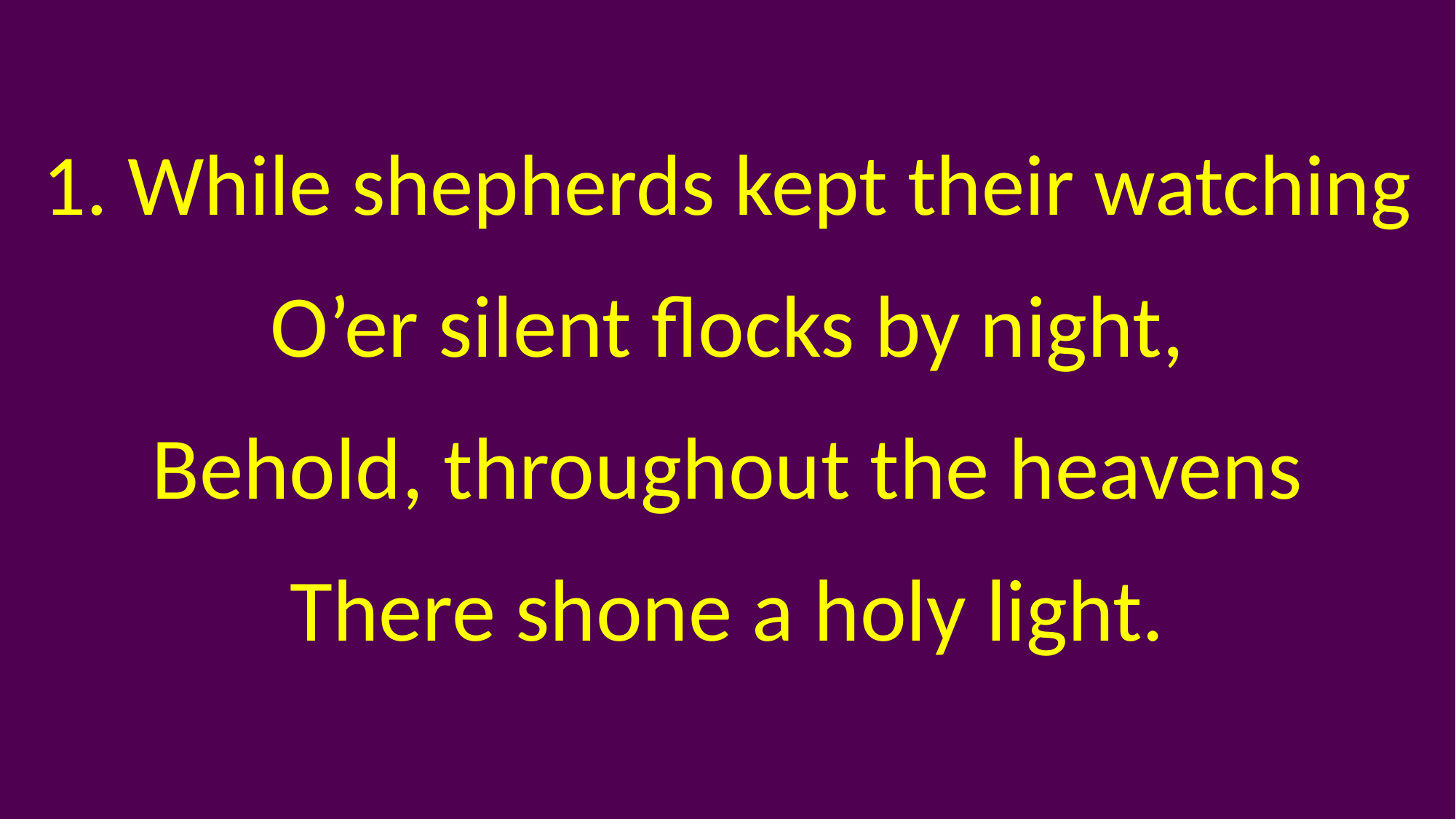

1. While shepherds kept their watching
O’er silent flocks by night,
Behold, throughout the heavens
There shone a holy light.